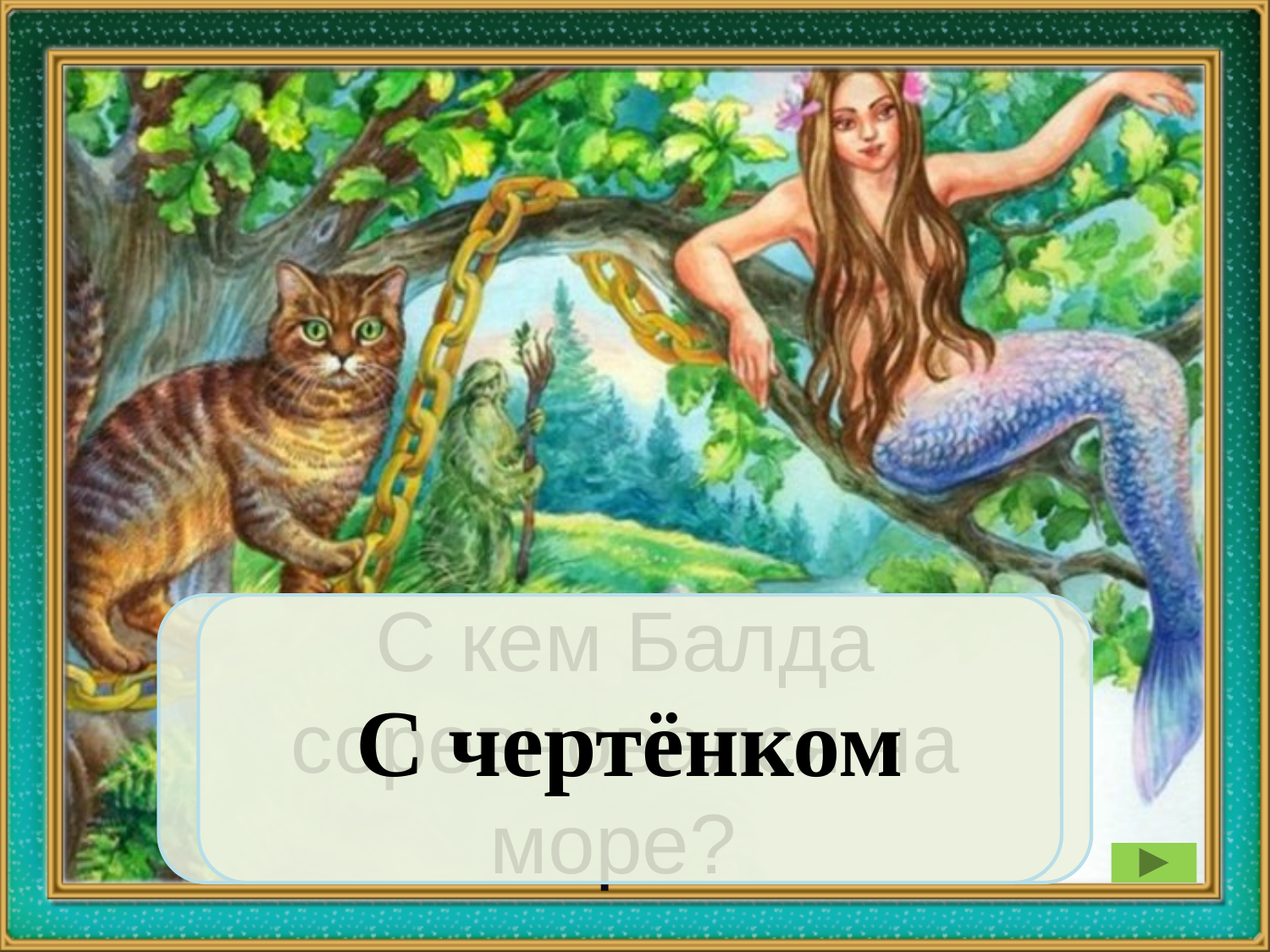

С кем Балда соревновался на море?
С чертёнком